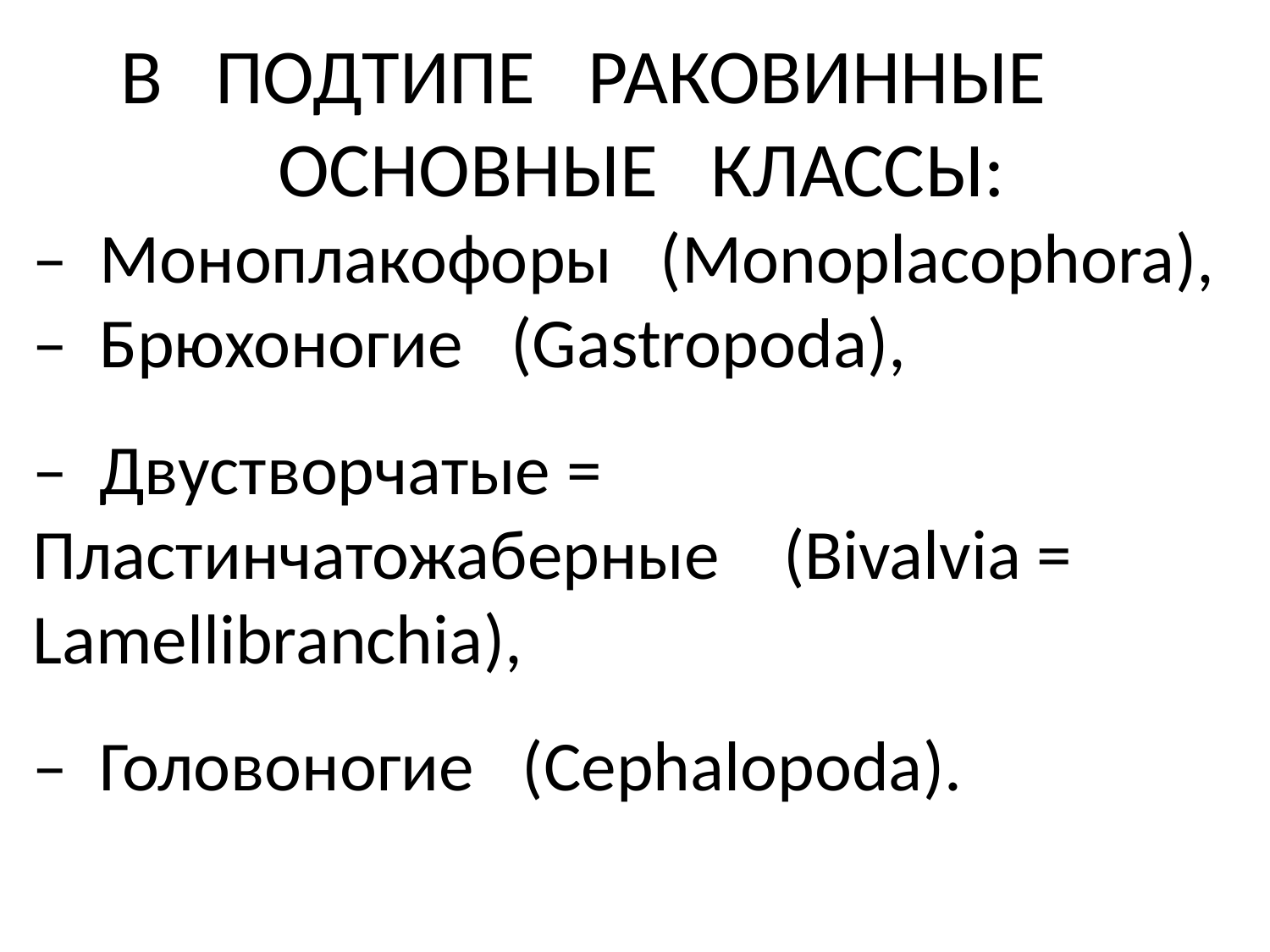

# В   ПОДТИПЕ   РАКОВИННЫЕ ОСНОВНЫЕ   КЛАССЫ: –  Моноплакофоры   (Monoplacophora), –  Брюхоногие   (Gastropoda), –  Двустворчатые = Пластинчатожаберные    (Bivalvia = Lamellibranchia), –  Головоногие   (Cephalopoda).